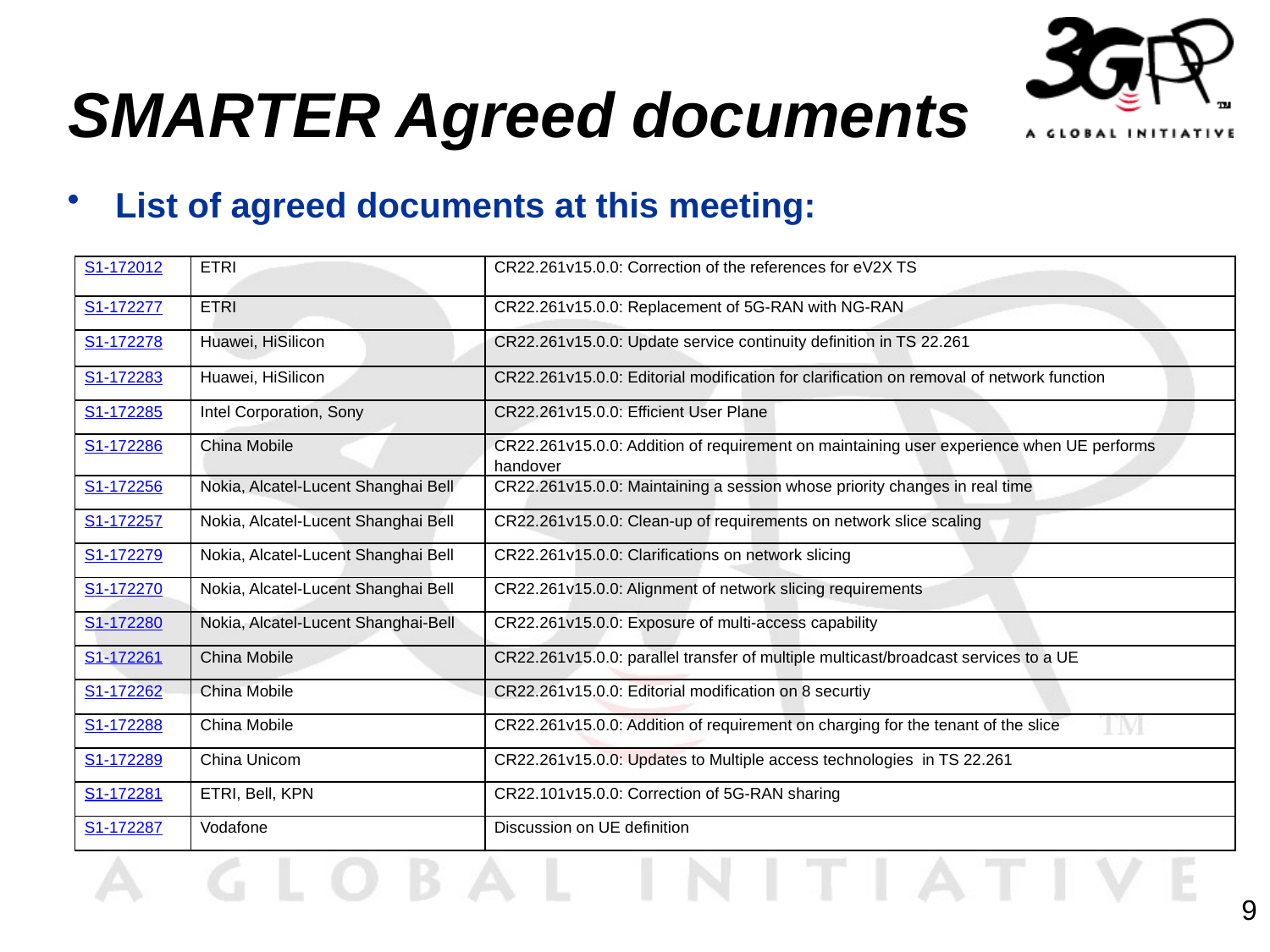

# SMARTER Agreed documents
List of agreed documents at this meeting:

| S1-172012 | ETRI | CR22.261v15.0.0: Correction of the references for eV2X TS |
| --- | --- | --- |
| S1-172277 | ETRI | CR22.261v15.0.0: Replacement of 5G-RAN with NG-RAN |
| S1-172278 | Huawei, HiSilicon | CR22.261v15.0.0: Update service continuity definition in TS 22.261 |
| S1-172283 | Huawei, HiSilicon | CR22.261v15.0.0: Editorial modification for clarification on removal of network function |
| S1-172285 | Intel Corporation, Sony | CR22.261v15.0.0: Efficient User Plane |
| S1-172286 | China Mobile | CR22.261v15.0.0: Addition of requirement on maintaining user experience when UE performs handover |
| S1-172256 | Nokia, Alcatel-Lucent Shanghai Bell | CR22.261v15.0.0: Maintaining a session whose priority changes in real time |
| S1-172257 | Nokia, Alcatel-Lucent Shanghai Bell | CR22.261v15.0.0: Clean-up of requirements on network slice scaling |
| S1-172279 | Nokia, Alcatel-Lucent Shanghai Bell | CR22.261v15.0.0: Clarifications on network slicing |
| S1-172270 | Nokia, Alcatel-Lucent Shanghai Bell | CR22.261v15.0.0: Alignment of network slicing requirements |
| S1-172280 | Nokia, Alcatel-Lucent Shanghai-Bell | CR22.261v15.0.0: Exposure of multi-access capability |
| S1-172261 | China Mobile | CR22.261v15.0.0: parallel transfer of multiple multicast/broadcast services to a UE |
| S1-172262 | China Mobile | CR22.261v15.0.0: Editorial modification on 8 securtiy |
| S1-172288 | China Mobile | CR22.261v15.0.0: Addition of requirement on charging for the tenant of the slice |
| S1-172289 | China Unicom | CR22.261v15.0.0: Updates to Multiple access technologies in TS 22.261 |
| S1-172281 | ETRI, Bell, KPN | CR22.101v15.0.0: Correction of 5G-RAN sharing |
| S1-172287 | Vodafone | Discussion on UE definition |
9